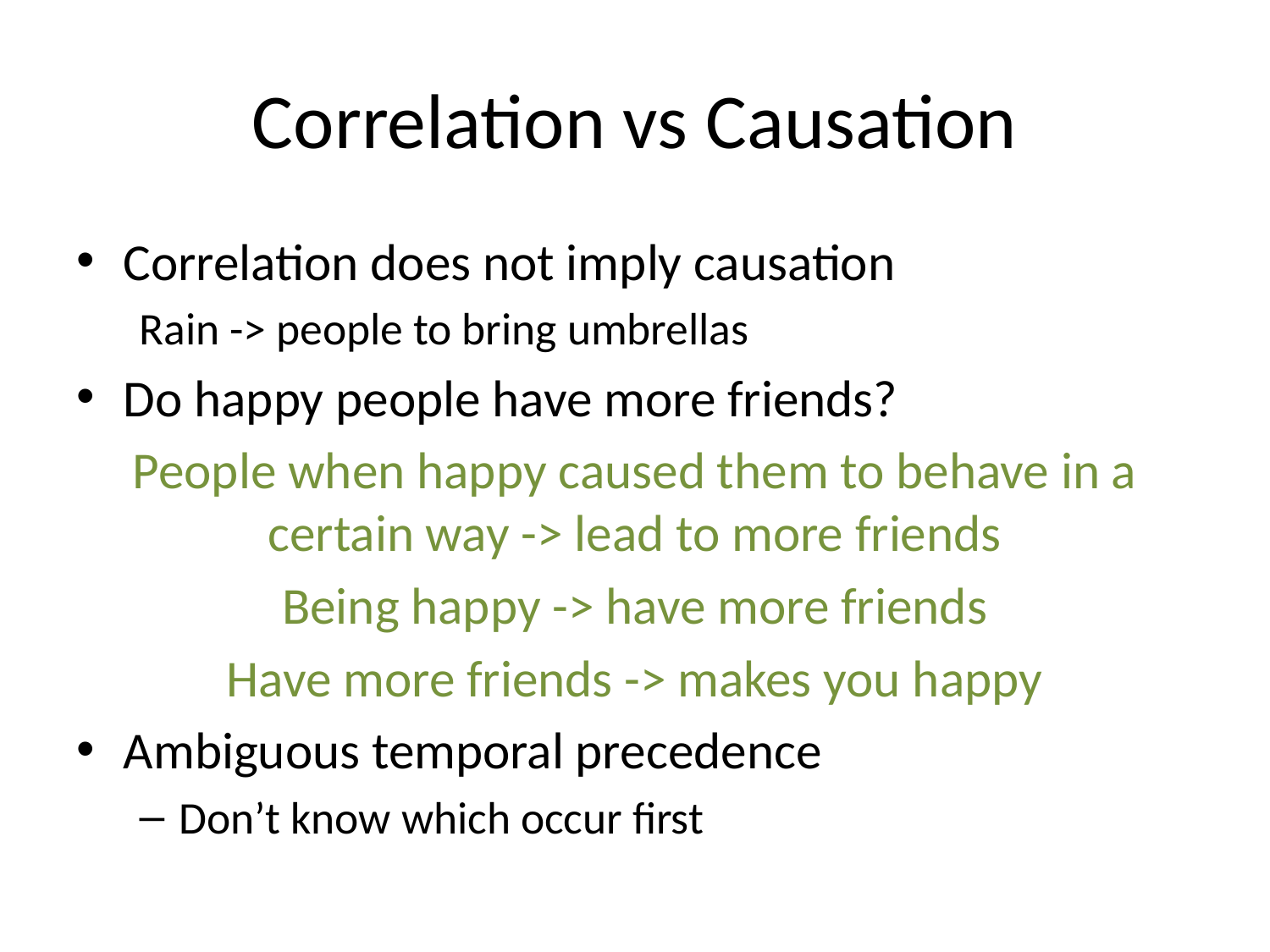

# Correlation vs Causation
Correlation does not imply causation
Rain -> people to bring umbrellas
Do happy people have more friends?
People when happy caused them to behave in a certain way -> lead to more friends
Being happy -> have more friends
Have more friends -> makes you happy
Ambiguous temporal precedence
Don’t know which occur first
51